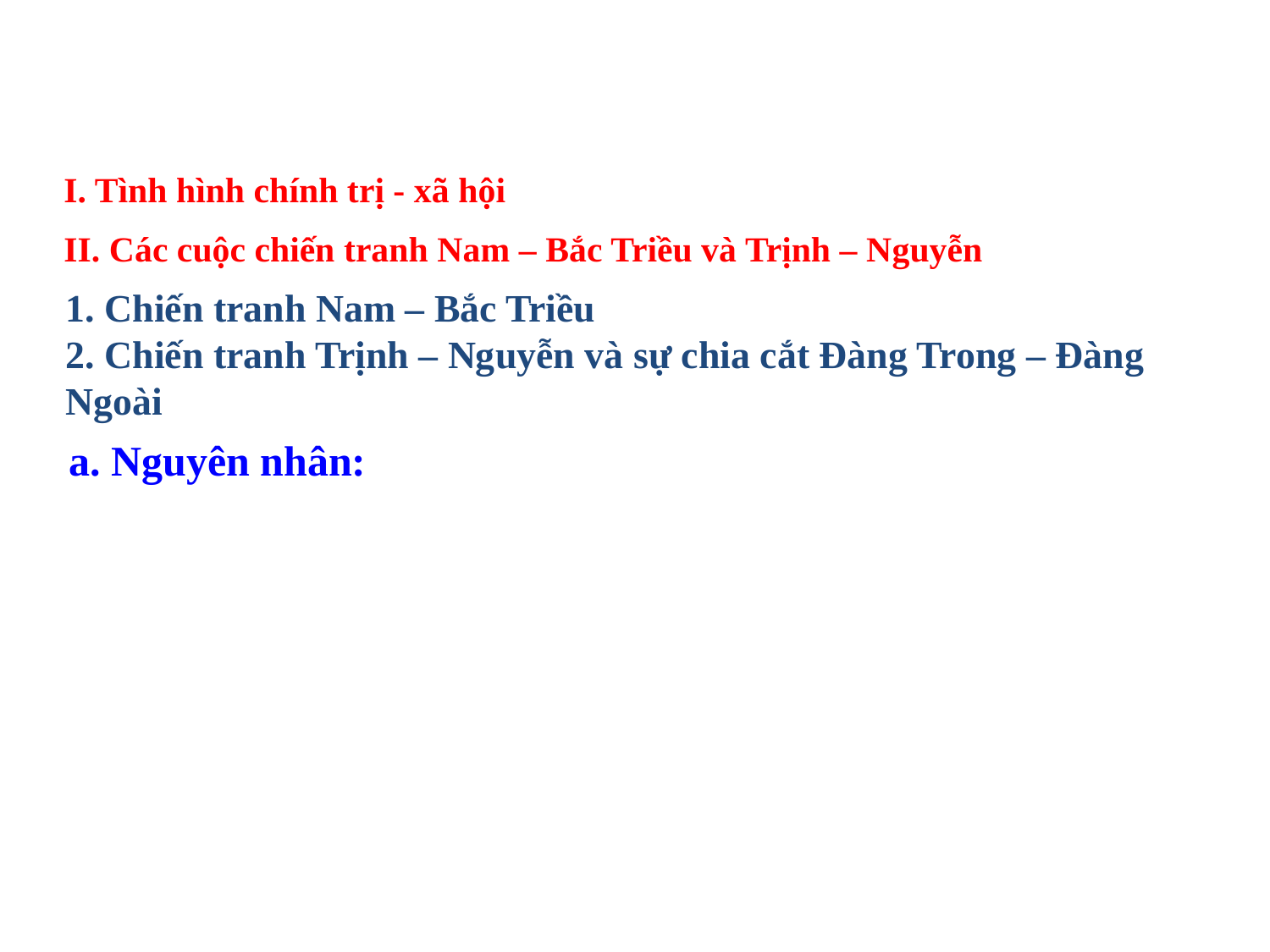

I. Tình hình chính trị - xã hội
II. Các cuộc chiến tranh Nam – Bắc Triều và Trịnh – Nguyễn
1. Chiến tranh Nam – Bắc Triều
2. Chiến tranh Trịnh – Nguyễn và sự chia cắt Đàng Trong – Đàng Ngoài
a. Nguyên nhân: